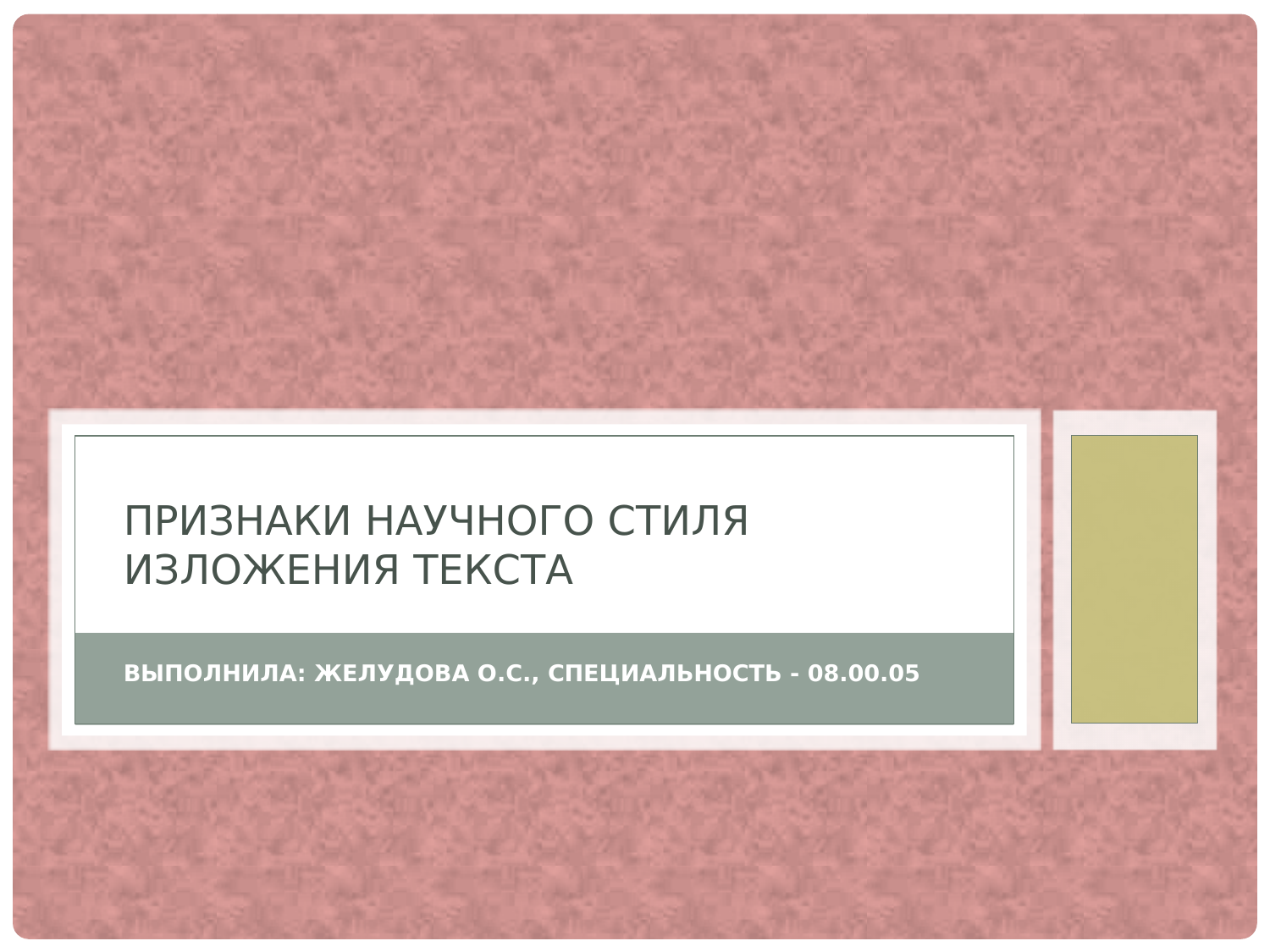

# ПРИЗНАКИ НАУЧНОГО СТИЛЯ ИЗЛОЖЕНИЯ ТЕКСТА ВЫПОЛНИЛА: ЖЕЛУДОВА О.С., СПЕЦИАЛЬНОСТЬ - 08.00.05